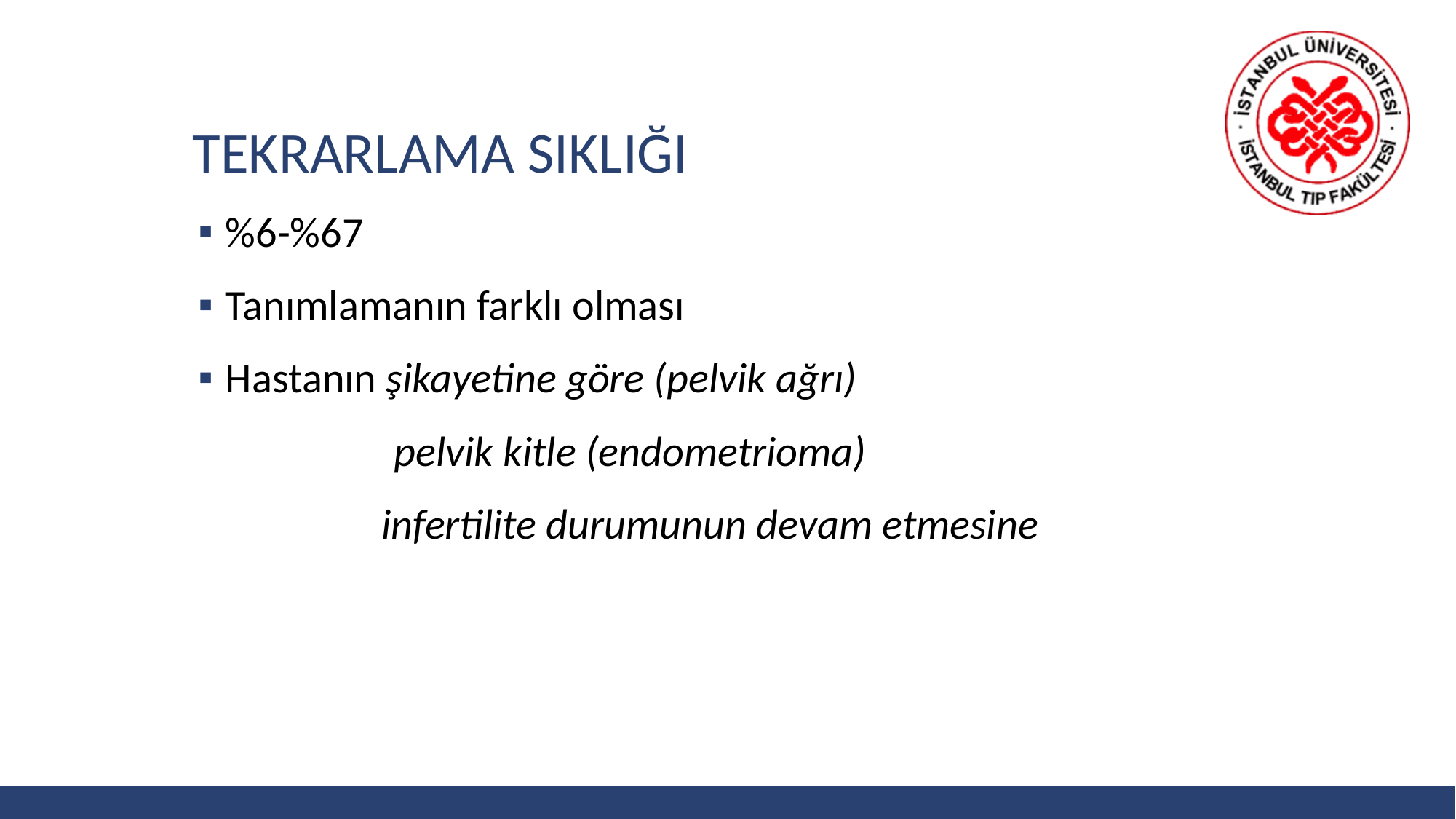

# Tekrarlama sIKLIĞI
%6-%67
Tanımlamanın farklı olması
Hastanın şikayetine göre (pelvik ağrı)
	         pelvik kitle (endometrioma)
                   infertilite durumunun devam etmesine